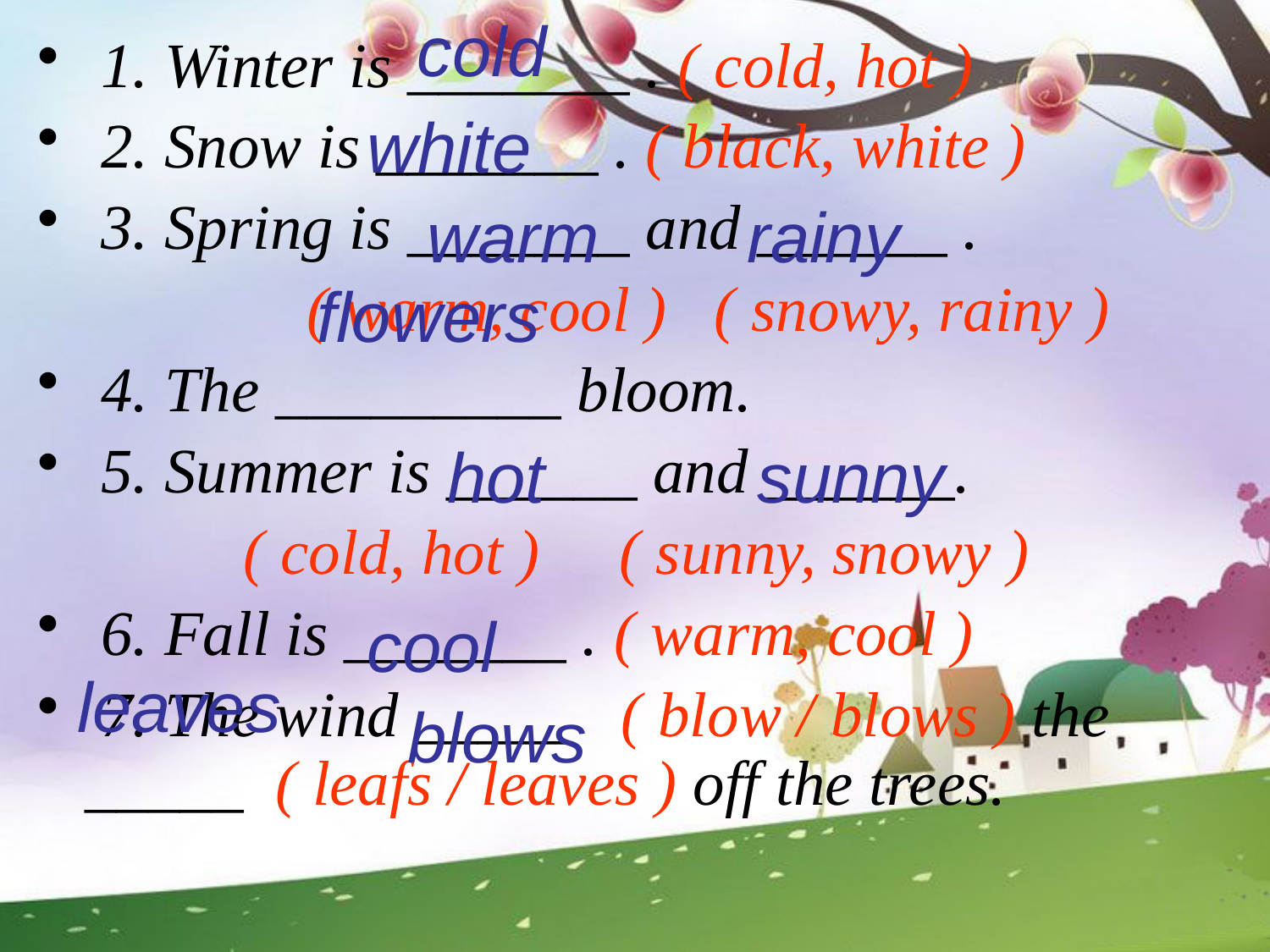

cold
 1. Winter is _______ . ( cold, hot )
 2. Snow is _______ . ( black, white )
 3. Spring is _______ and ______ .
                 ( warm, cool )   ( snowy, rainy )
 4. The _________ bloom.
 5. Summer is ______ and ______.
             ( cold, hot )     ( sunny, snowy )
 6. Fall is _______ . ( warm, cool )
 7. The wind _____   ( blow / blows ) the _____  ( leafs / leaves ) off the trees.
 white
 warm
 rainy
 flowers
 hot
 sunny
 cool
 leaves
 blows